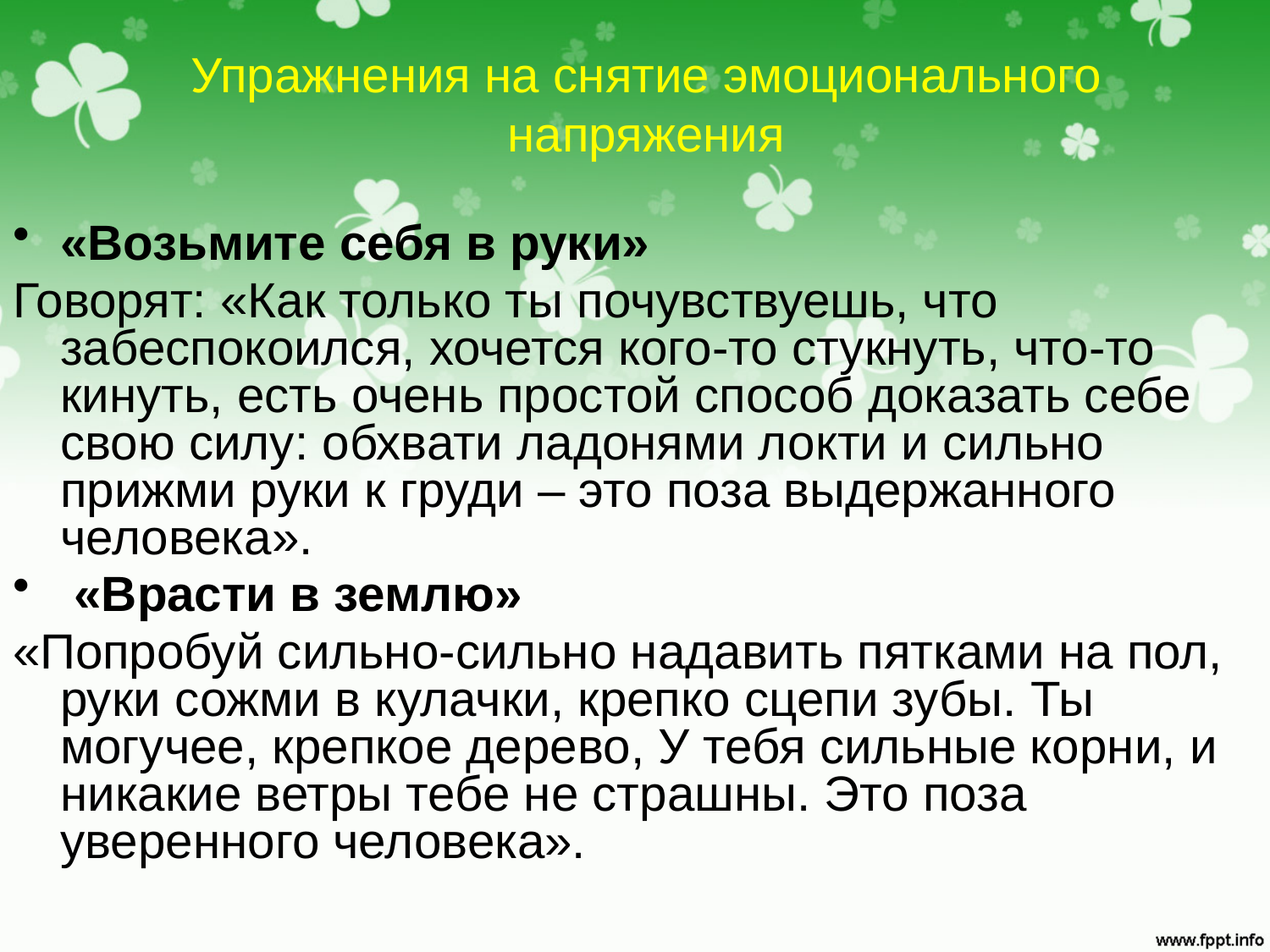

Упражнения на снятие эмоционального напряжения
«Возьмите себя в руки»
Говорят: «Как только ты почувствуешь, что забеспокоился, хочется кого-то стукнуть, что-то кинуть, есть очень простой способ доказать себе свою силу: обхвати ладонями локти и сильно прижми руки к груди – это поза выдержанного человека».
 «Врасти в землю»
«Попробуй сильно-сильно надавить пятками на пол, руки сожми в кулачки, крепко сцепи зубы. Ты могучее, крепкое дерево, У тебя сильные корни, и никакие ветры тебе не страшны. Это поза уверенного человека».